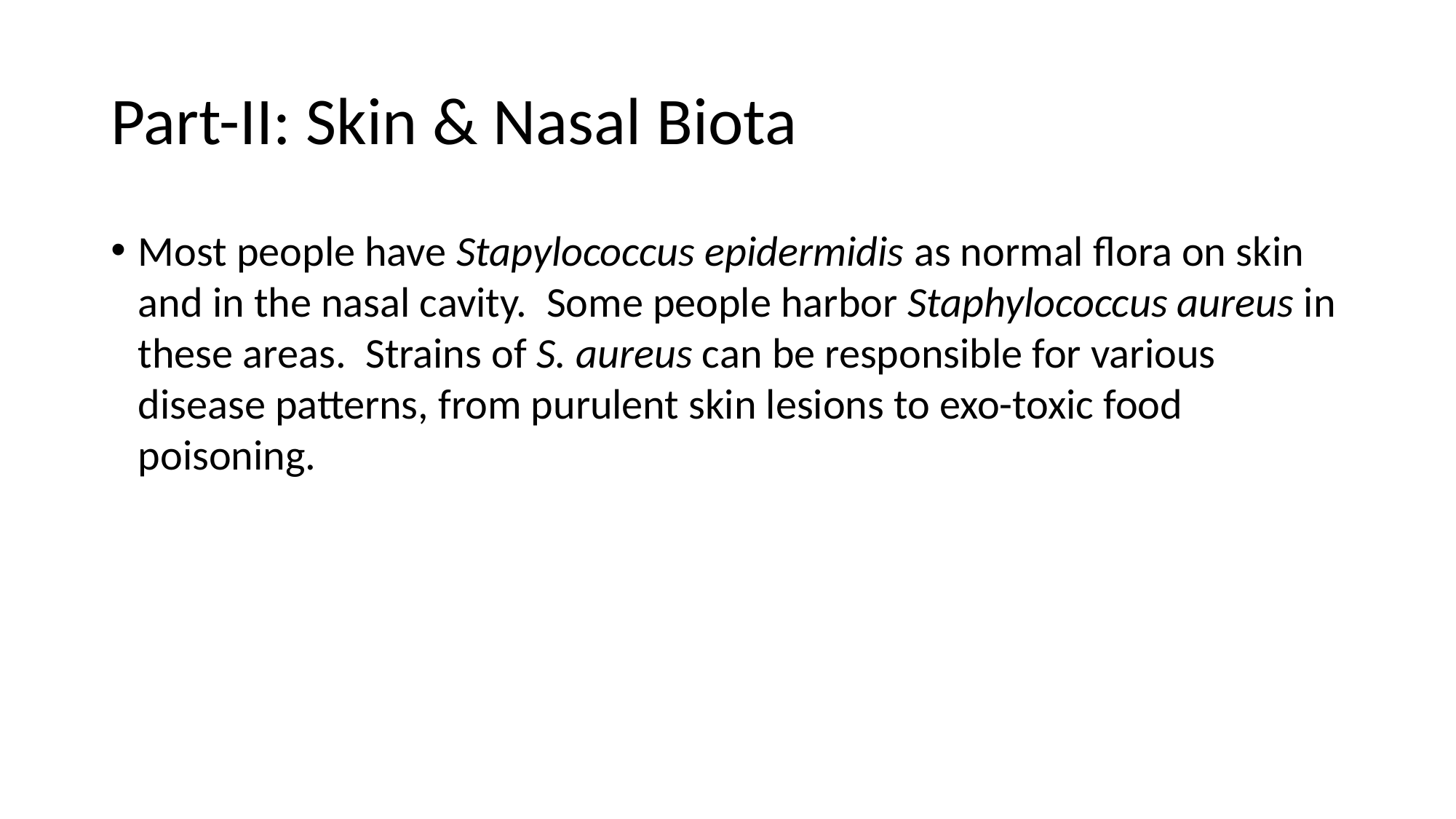

# Part-II: Skin & Nasal Biota
Most people have Stapylococcus epidermidis as normal flora on skin and in the nasal cavity.  Some people harbor Staphylococcus aureus in these areas.  Strains of S. aureus can be responsible for various disease patterns, from purulent skin lesions to exo-toxic food poisoning.